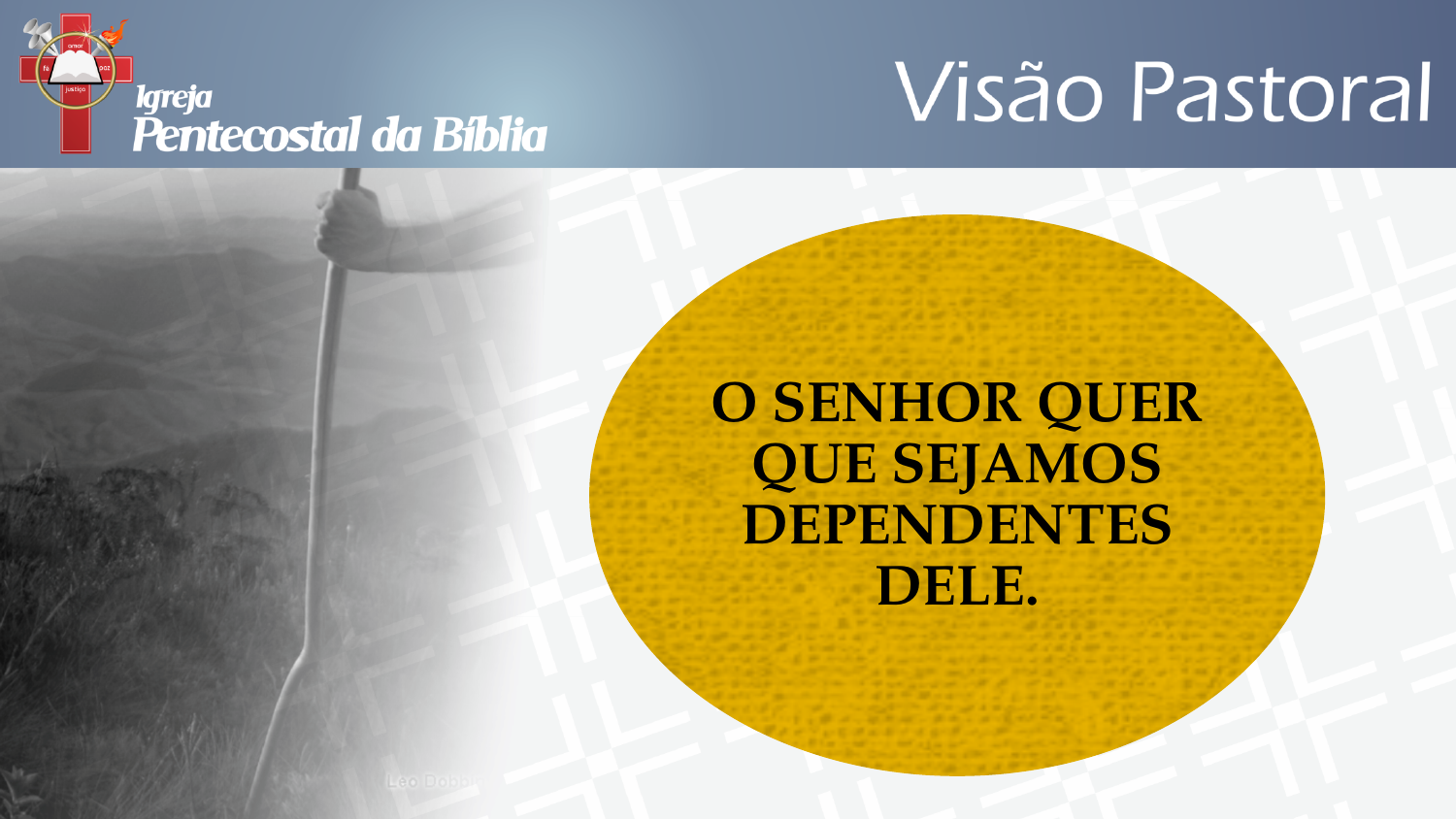

O SENHOR QUER QUE SEJAMOS DEPENDENTES DELE.